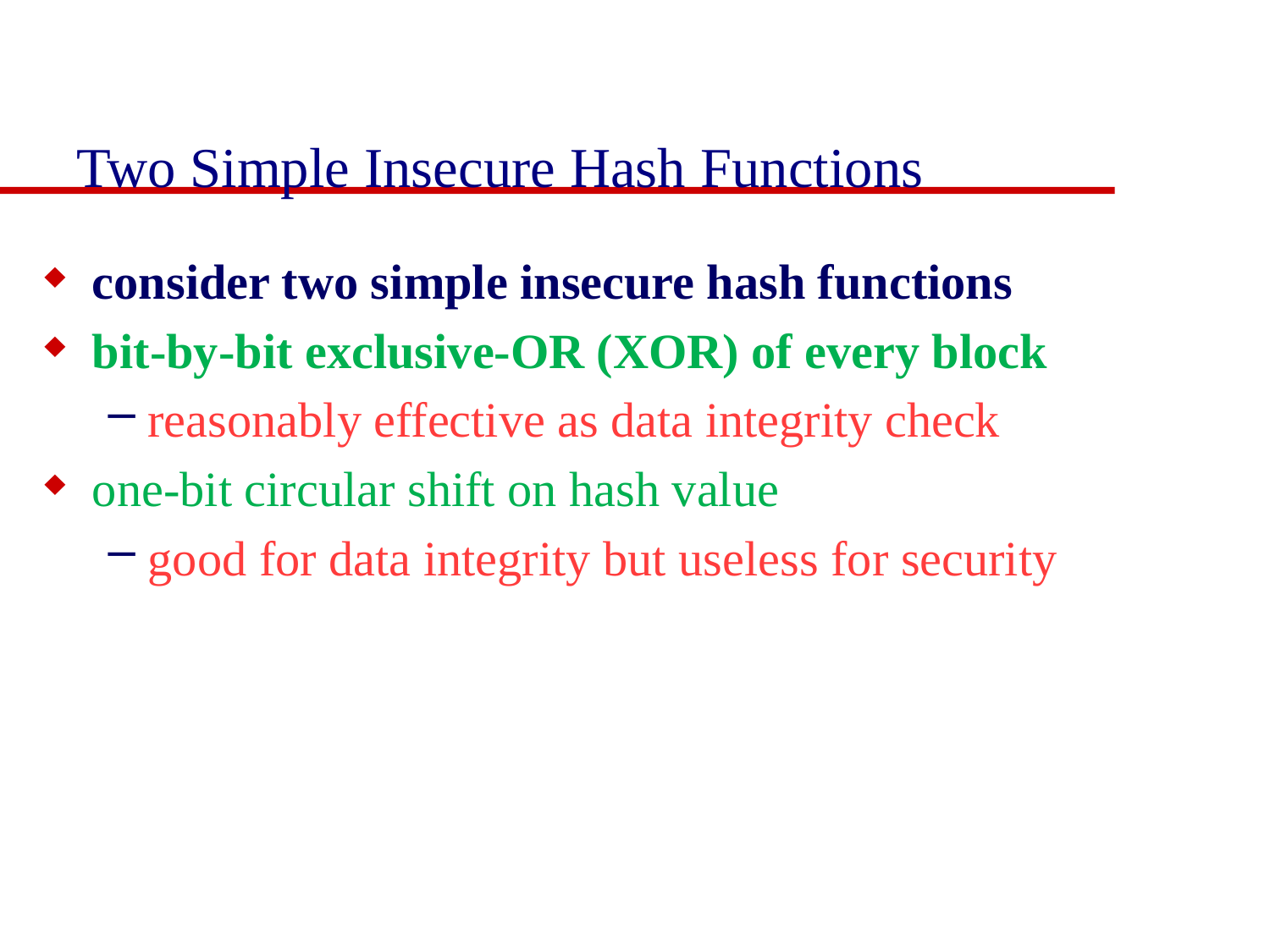

# Two Simple Insecure Hash Functions
consider two simple insecure hash functions
bit-by-bit exclusive-OR (XOR) of every block
reasonably effective as data integrity check
one-bit circular shift on hash value
good for data integrity but useless for security